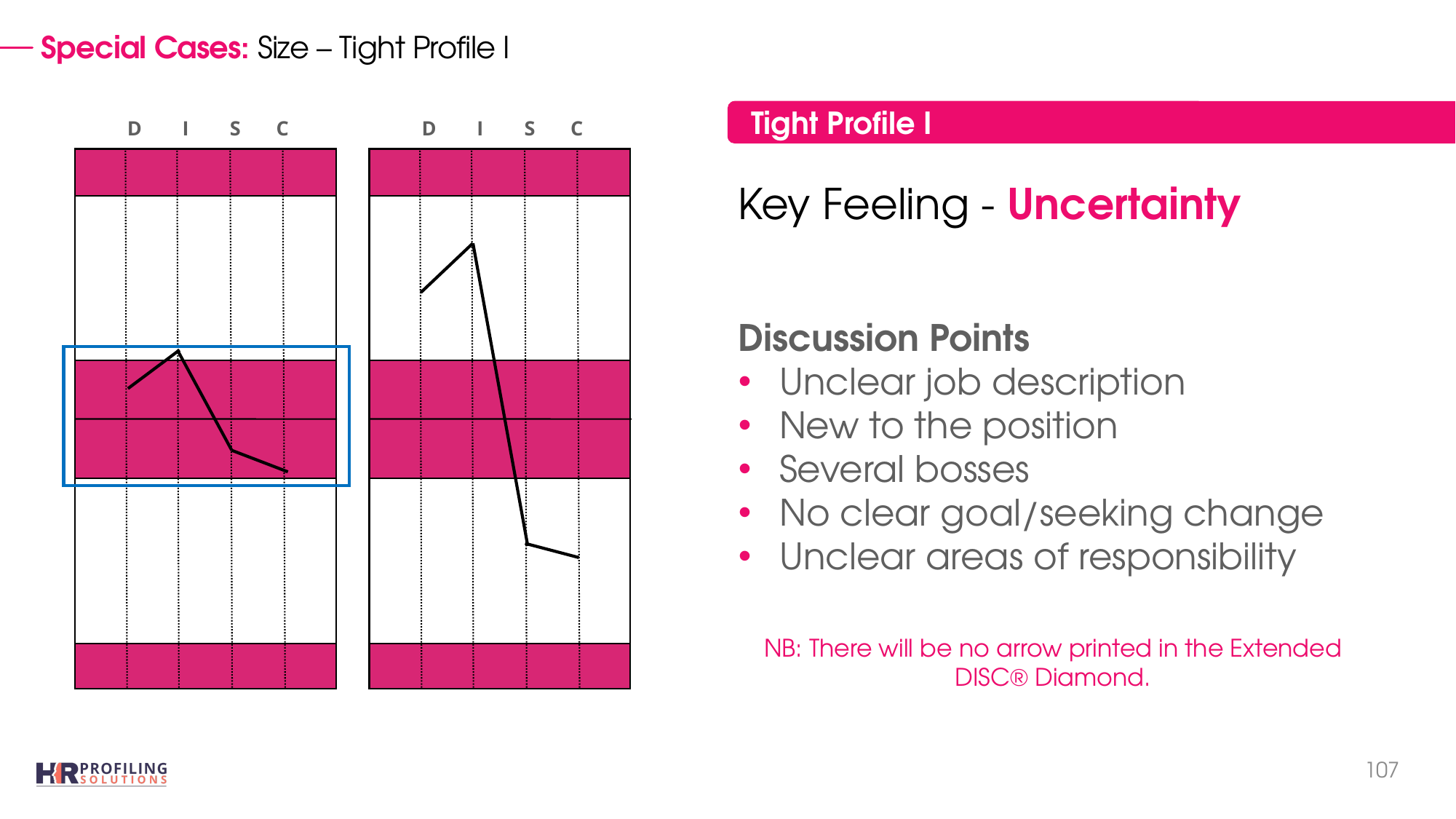

# Special Cases: Size – Tight Profile I
Tight Profile I
   D        I        S       C

   D        I        S       C

Key Feeling - Uncertainty

Discussion Points
Unclear job description
New to the position
Several bosses
No clear goal/seeking change
Unclear areas of responsibility

NB: There will be no arrow printed in the Extended DISC® Diamond.
107